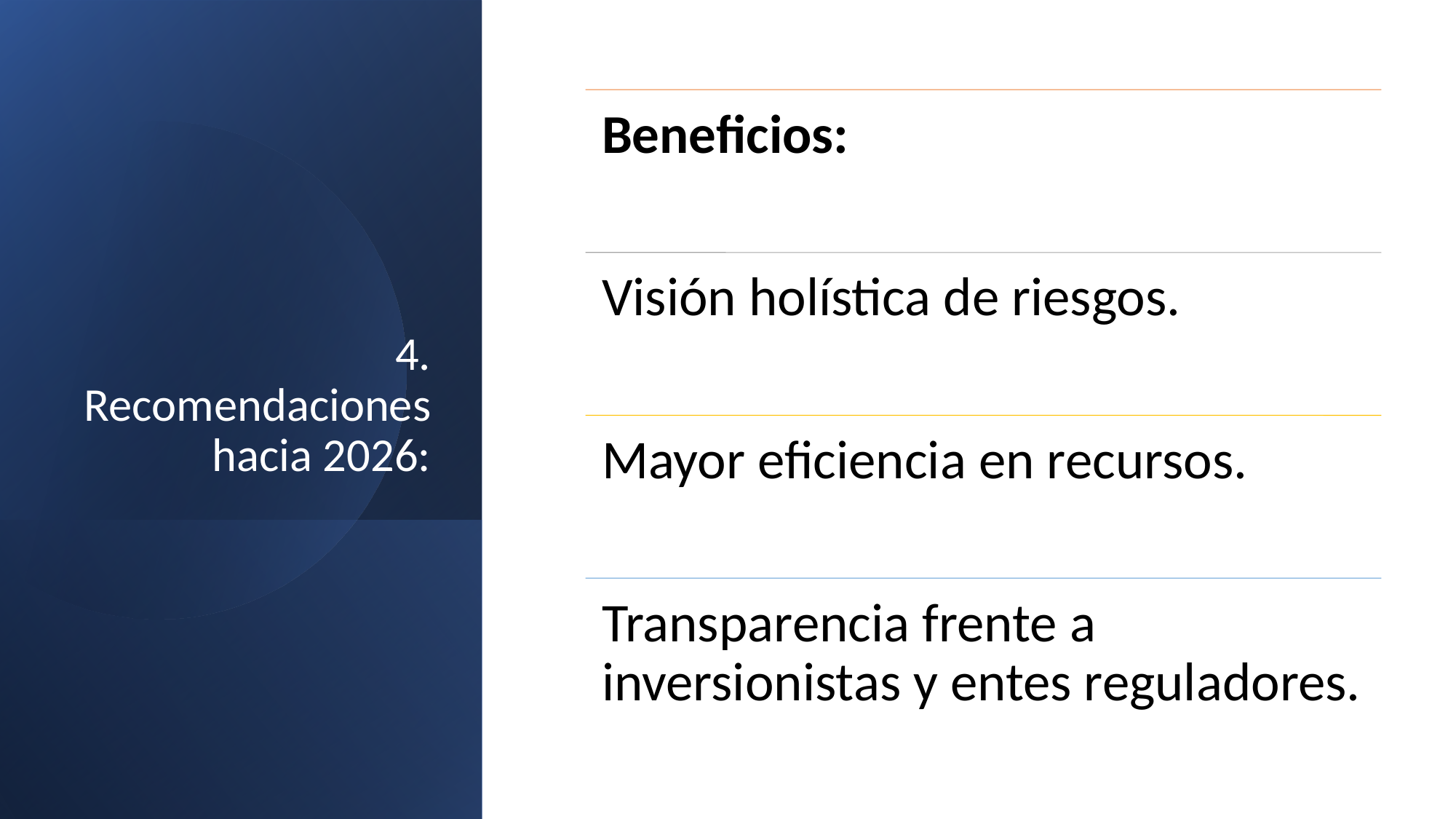

Beneficios:
Visión holística de riesgos.
Mayor eficiencia en recursos.
Transparencia frente a inversionistas y entes reguladores.

# 4. Recomendaciones hacia 2026: